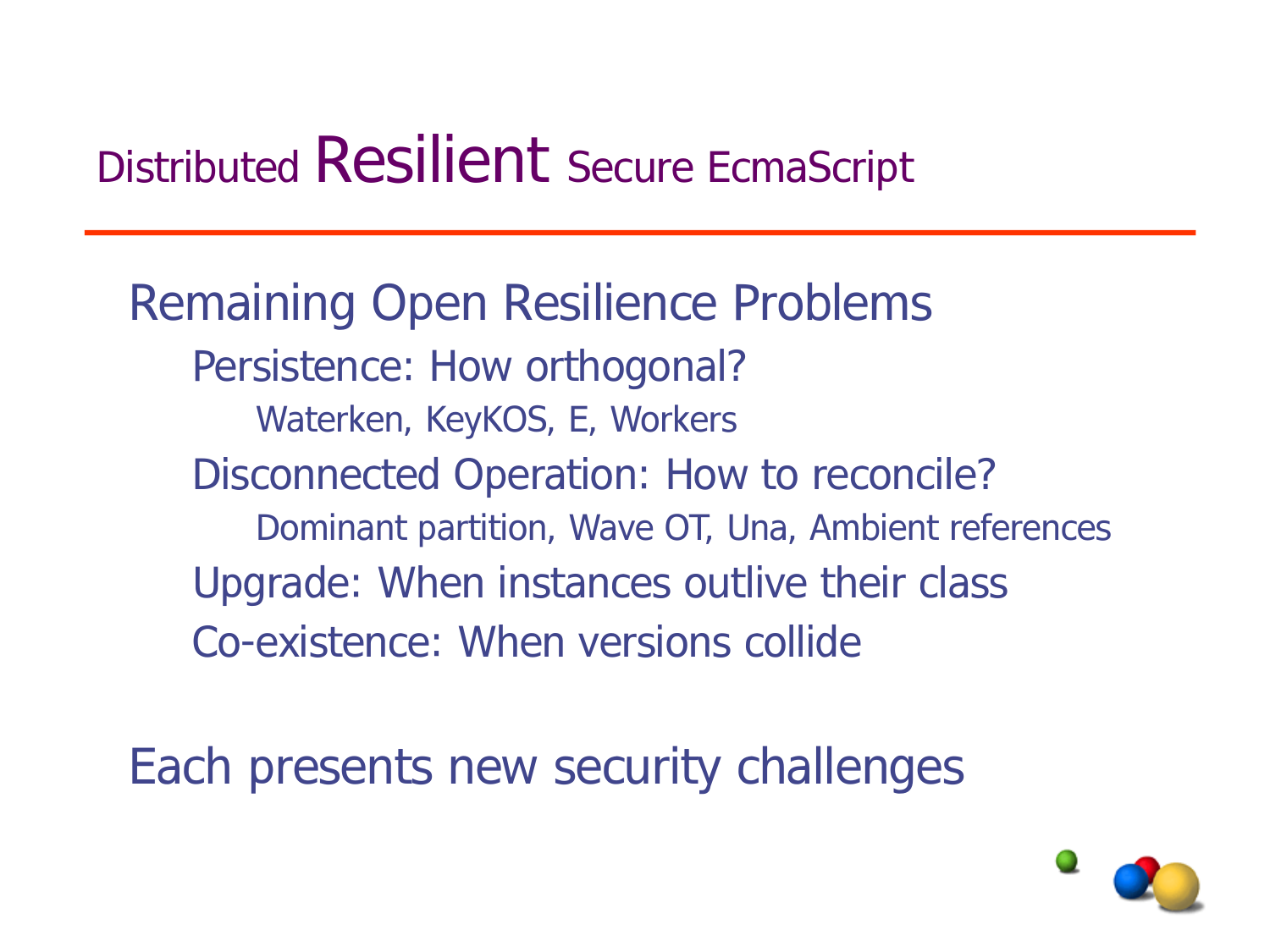

# Distributed Resilient Secure EcmaScript
Remaining Open Resilience Problems
Persistence: How orthogonal?
Waterken, KeyKOS, E, Workers
Disconnected Operation: How to reconcile?
Dominant partition, Wave OT, Una, Ambient references
Upgrade: When instances outlive their class
Co-existence: When versions collide

Each presents new security challenges